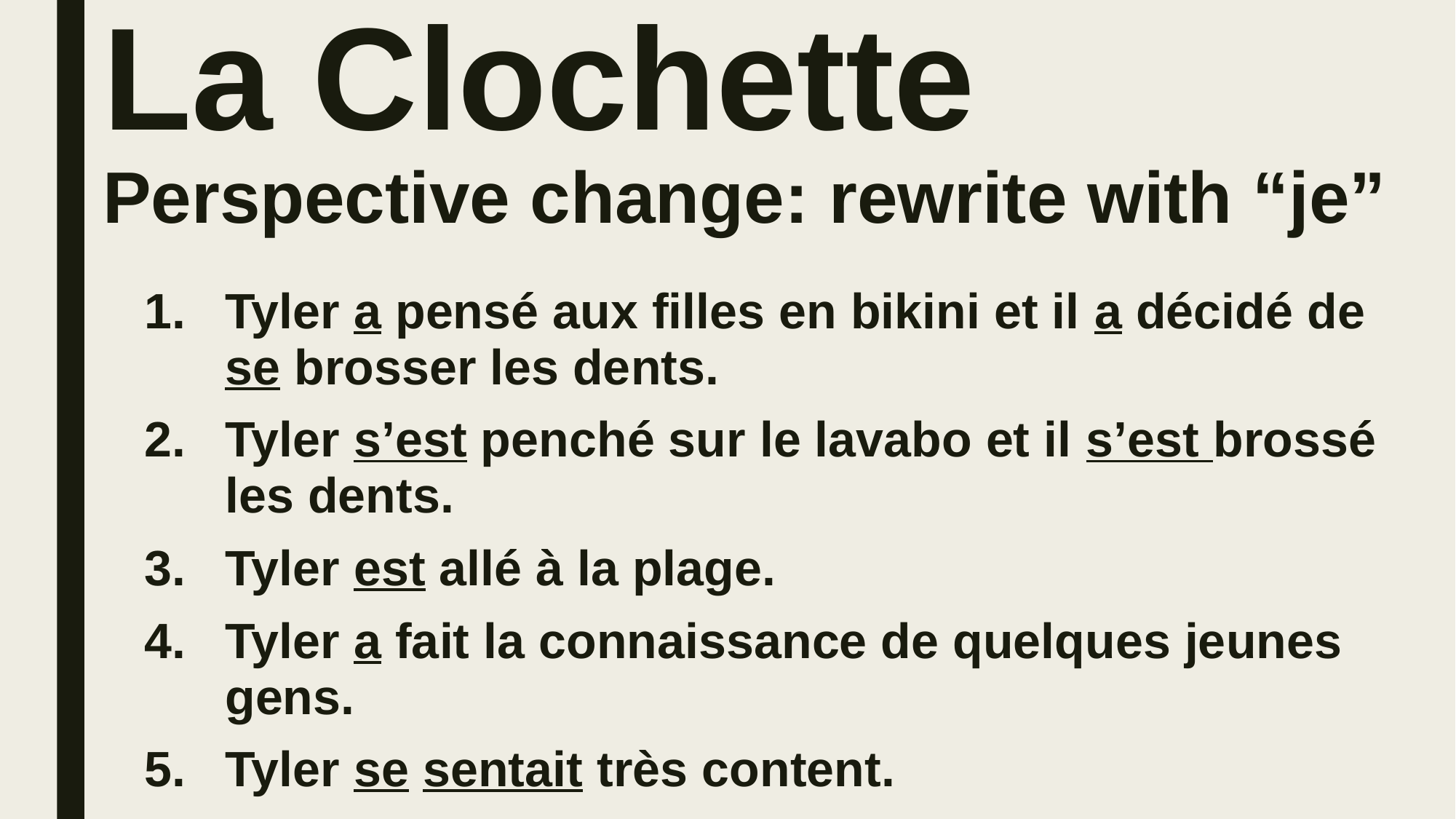

# La Clochette Perspective change: rewrite with “je”
Tyler a pensé aux filles en bikini et il a décidé de se brosser les dents.
Tyler s’est penché sur le lavabo et il s’est brossé les dents.
Tyler est allé à la plage.
Tyler a fait la connaissance de quelques jeunes gens.
Tyler se sentait très content.